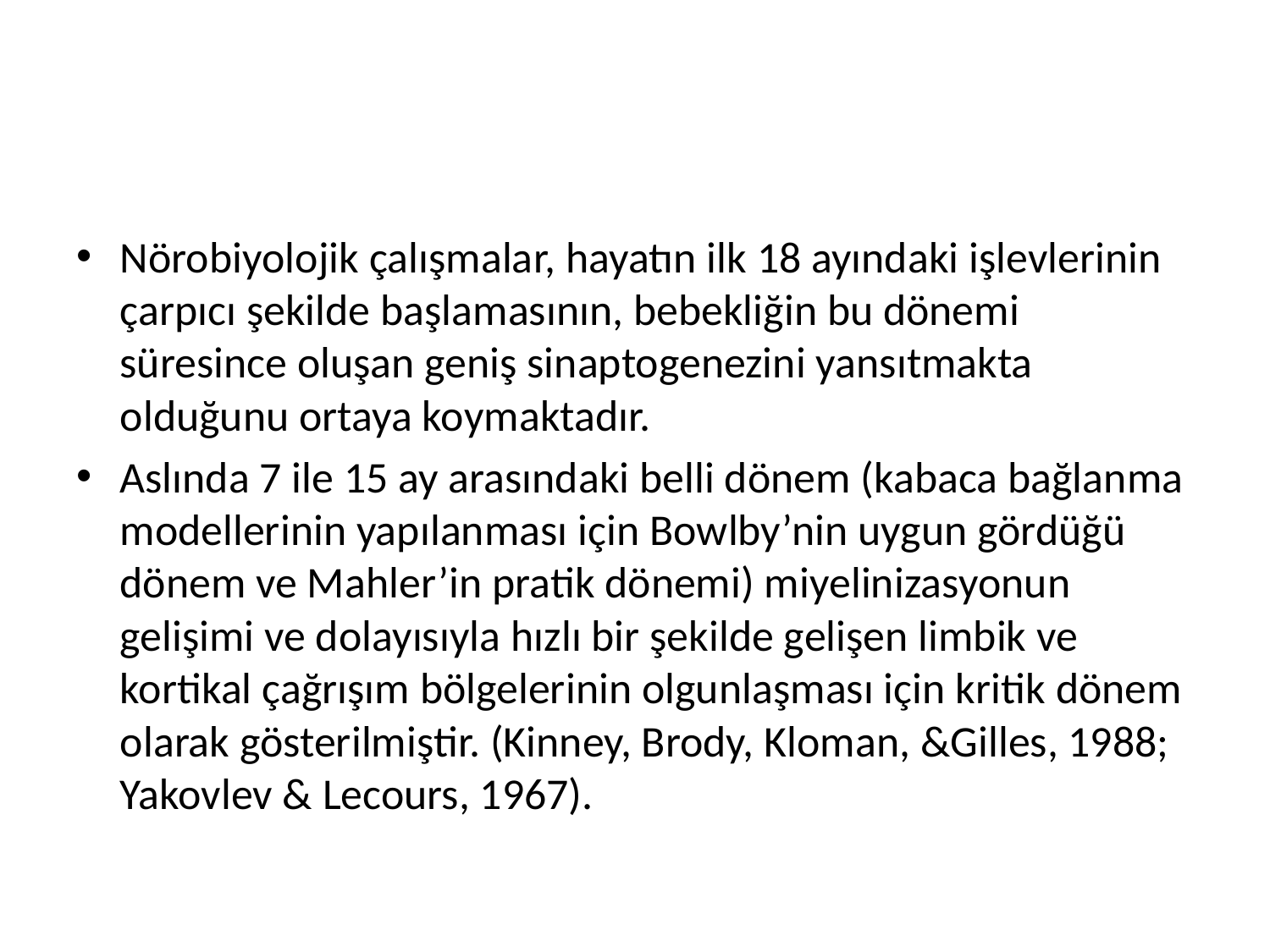

#
Nörobiyolojik çalışmalar, hayatın ilk 18 ayındaki işlevlerinin çarpıcı şekilde başlamasının, bebekliğin bu dönemi süresince oluşan geniş sinaptogenezini yansıtmakta olduğunu ortaya koymaktadır.
Aslında 7 ile 15 ay arasındaki belli dönem (kabaca bağlanma modellerinin yapılanması için Bowlby’nin uygun gördüğü dönem ve Mahler’in pratik dönemi) miyelinizasyonun gelişimi ve dolayısıyla hızlı bir şekilde gelişen limbik ve kortikal çağrışım bölgelerinin olgunlaşması için kritik dönem olarak gösterilmiştir. (Kinney, Brody, Kloman, &Gilles, 1988; Yakovlev & Lecours, 1967).